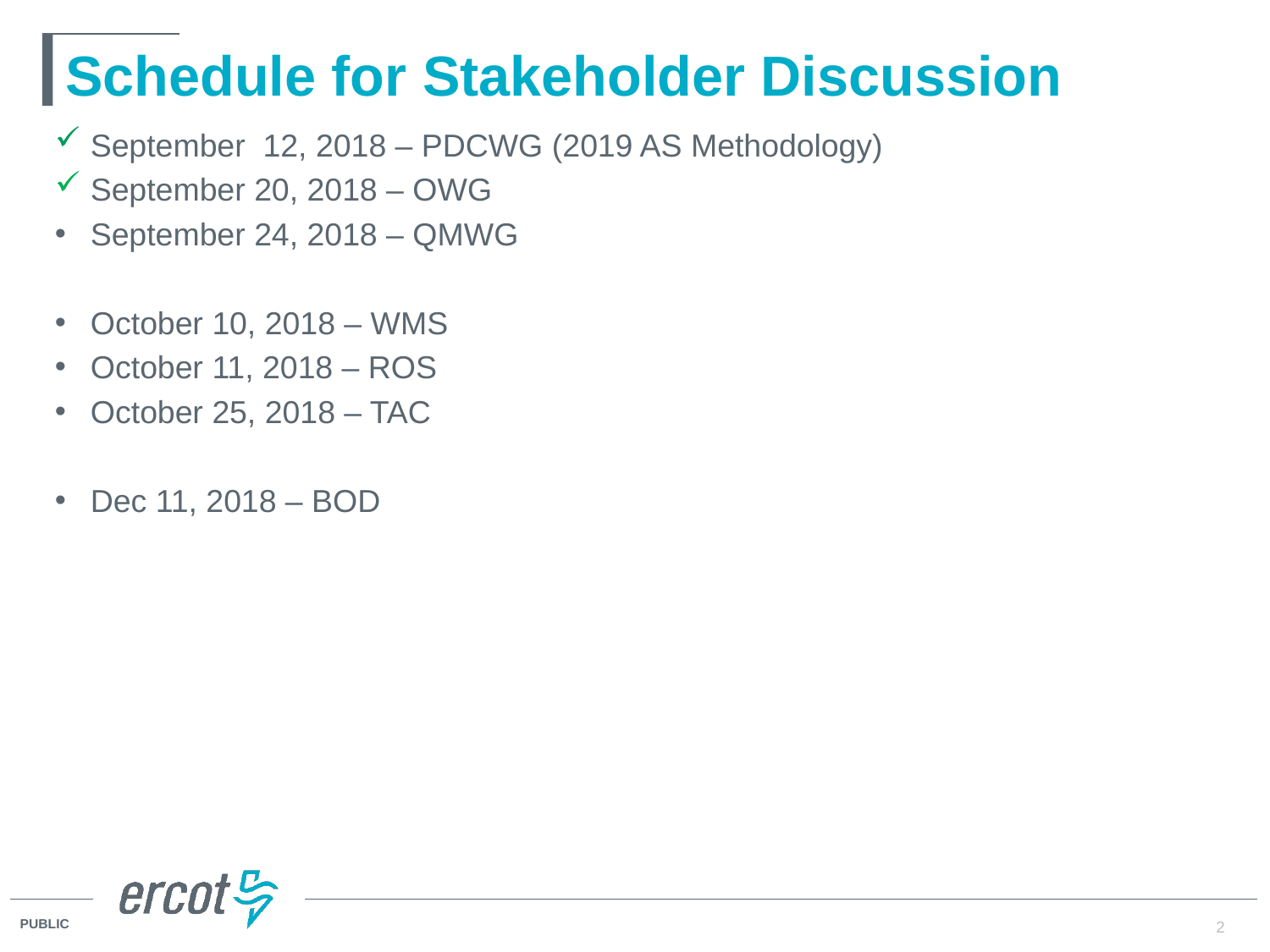

# Schedule for Stakeholder Discussion
September  12, 2018 – PDCWG (2019 AS Methodology)
September 20, 2018 – OWG
September 24, 2018 – QMWG

October 10, 2018 – WMS
October 11, 2018 – ROS
October 25, 2018 – TAC

Dec 11, 2018 – BOD